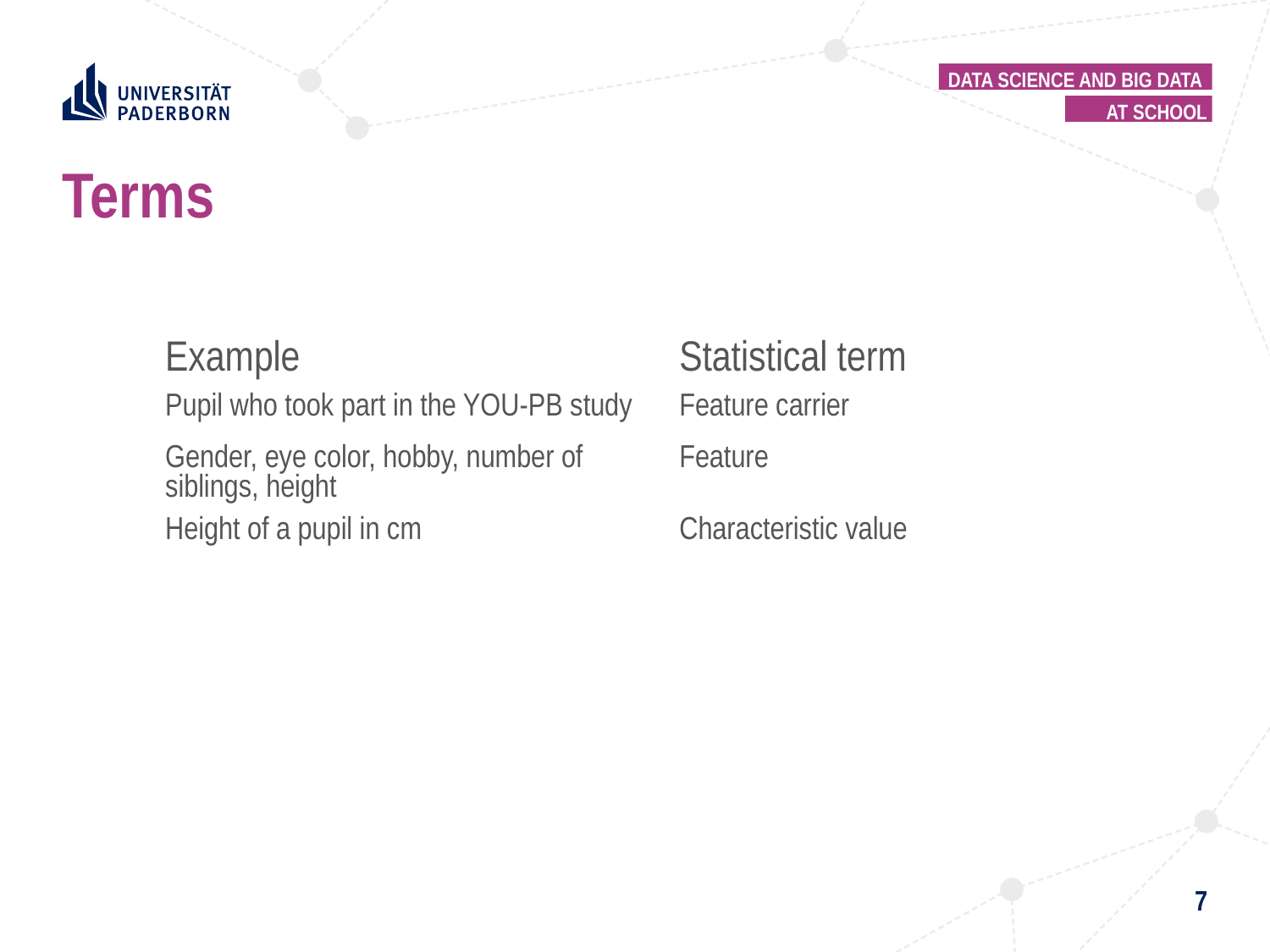

Data science and big data
At school
# Terms
| Example | Statistical term |
| --- | --- |
| Pupil who took part in the YOU-PB study | Feature carrier |
| Gender, eye color, hobby, number of siblings, height | Feature |
| Height of a pupil in cm | Characteristic value |
7